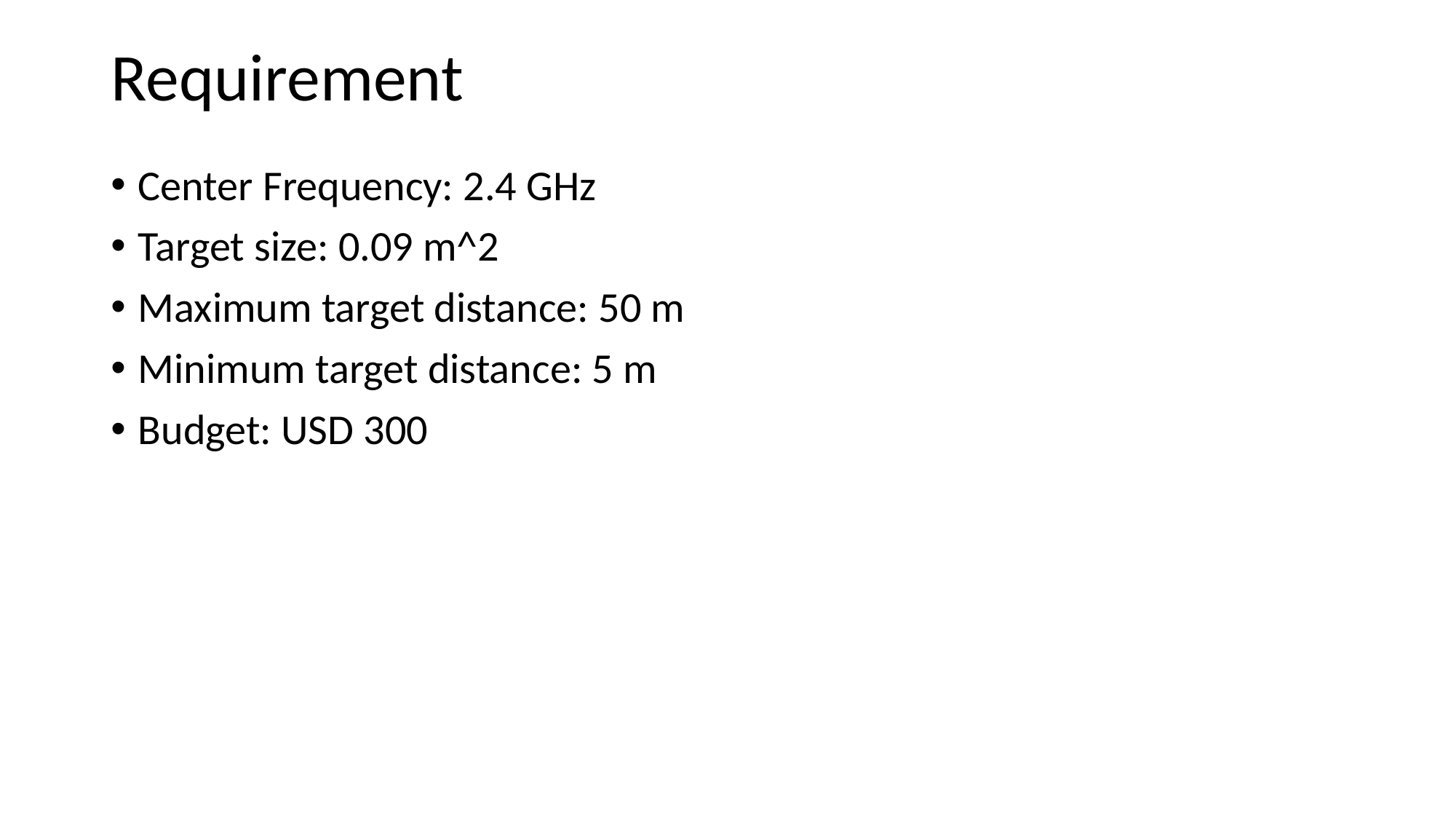

# Requirement
Center Frequency: 2.4 GHz
Target size: 0.09 m^2
Maximum target distance: 50 m
Minimum target distance: 5 m
Budget: USD 300